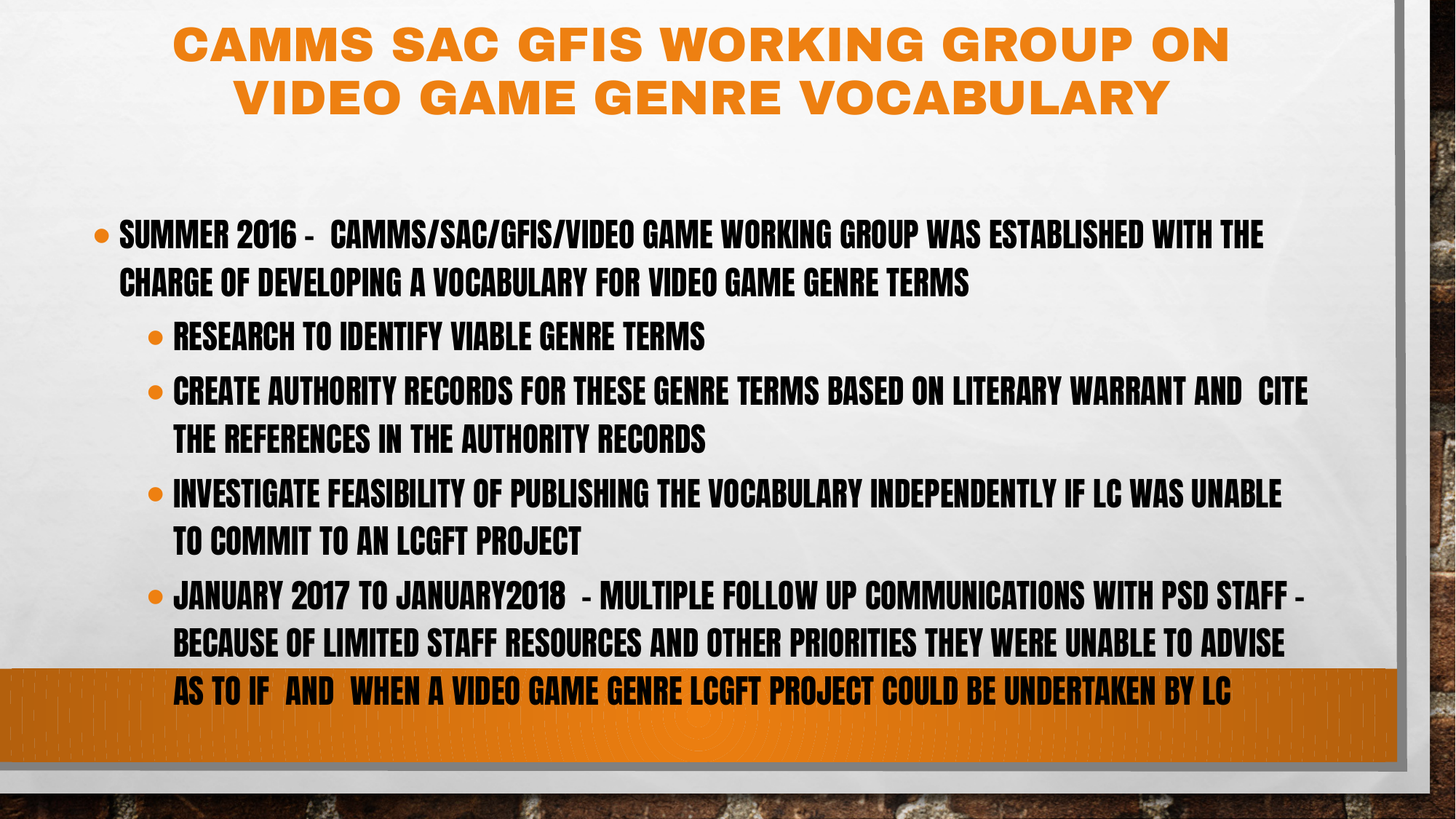

# CAMMS SAC GFIS Working Group on video game genre vocabulary
Summer 2016 -  CAMMS/SAC/GFIS/Video game working group was established with the charge of developing a vocabulary for video game genre terms
Research to identify viable genre terms
Create authority records for these genre terms based on literary warrant and  cite the references in the authority records
Investigate feasibility of publishing the vocabulary independently if LC was unable to commit to an lcgft project
January 2017 to JANUARY2018  - multiple follow up Communications with PSD staff – BECAUSE of limited staff resources and other priorities they were unable to advise as to if  and  when a video game genre lcgft project could be undertaken by lc